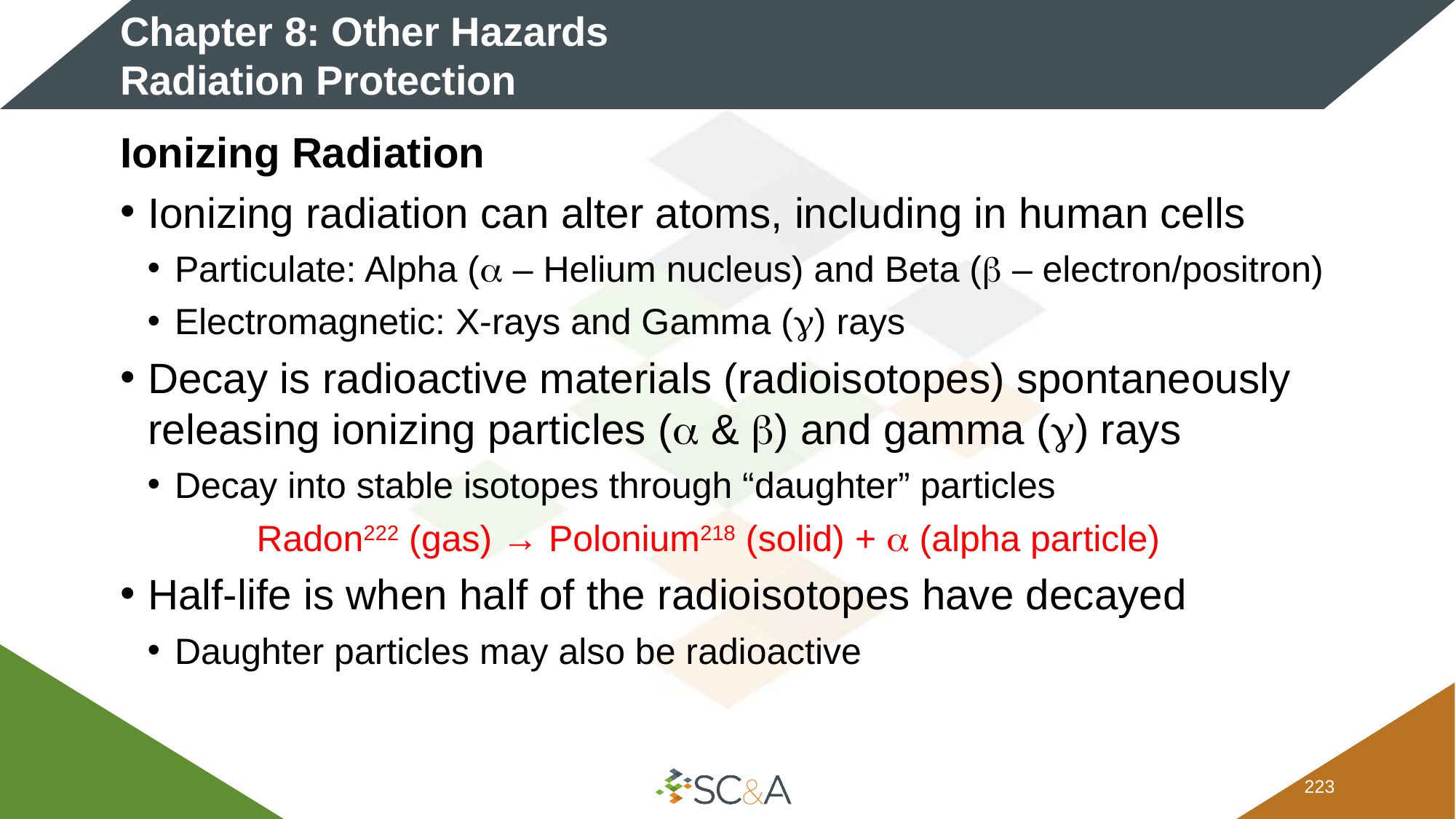

# Chapter 8: Other Hazards Radiation Protection
Ionizing Radiation
Ionizing radiation can alter atoms, including in human cells
Particulate: Alpha (α – Helium nucleus) and Beta (β – electron/positron)
Electromagnetic: X-rays and Gamma (γ) rays
Decay is radioactive materials (radioisotopes) spontaneously releasing ionizing particles (α & β) and gamma (γ) rays
Decay into stable isotopes through “daughter” particles
	Radon222 (gas) → Polonium218 (solid) + α (alpha particle)
Half-life is when half of the radioisotopes have decayed
Daughter particles may also be radioactive
223